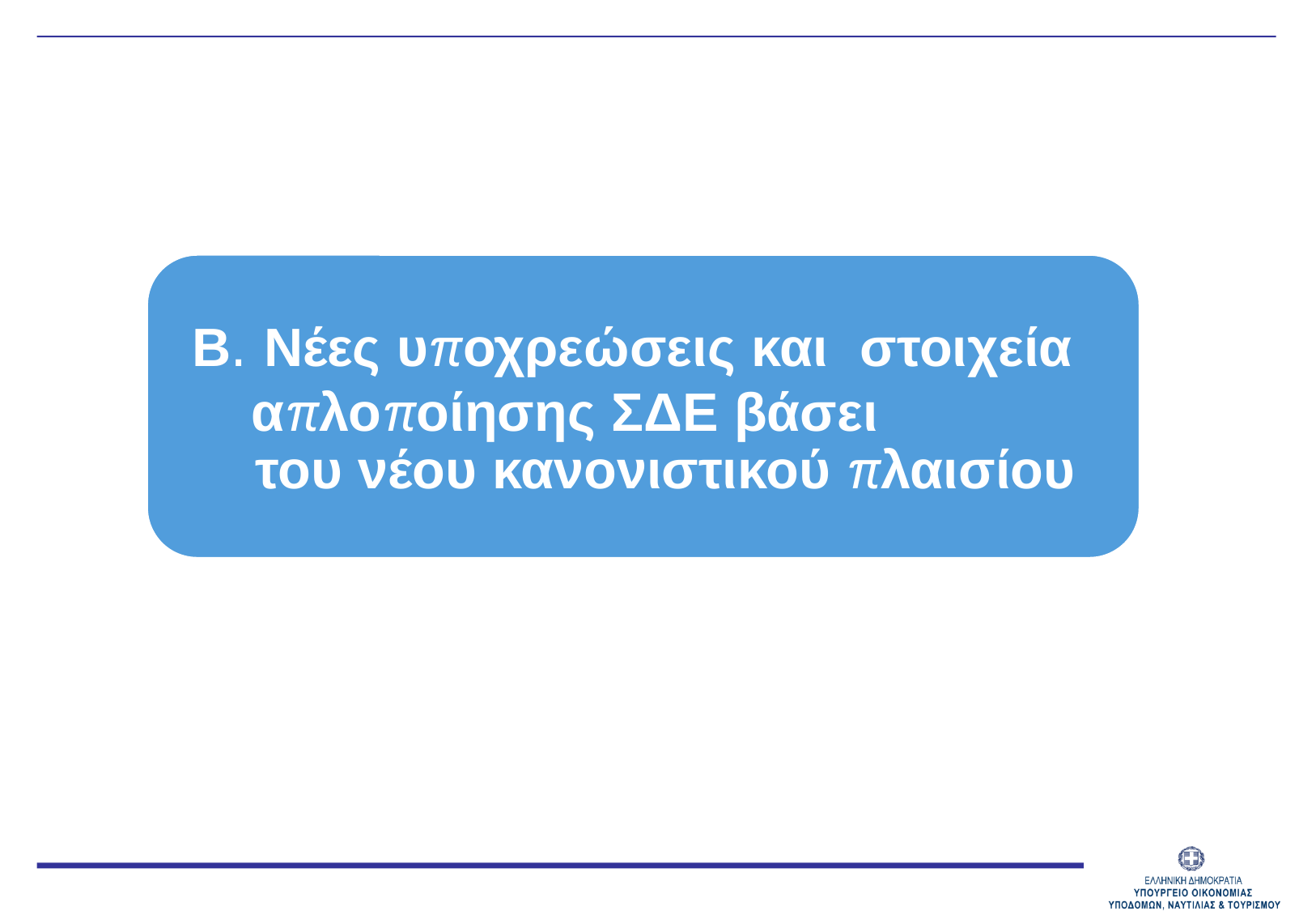

Β. Νέες υποχρεώσεις και  στοιχεία απλοποίησης ΣΔΕ βάσει
    του νέου κανονιστικού πλαισίου